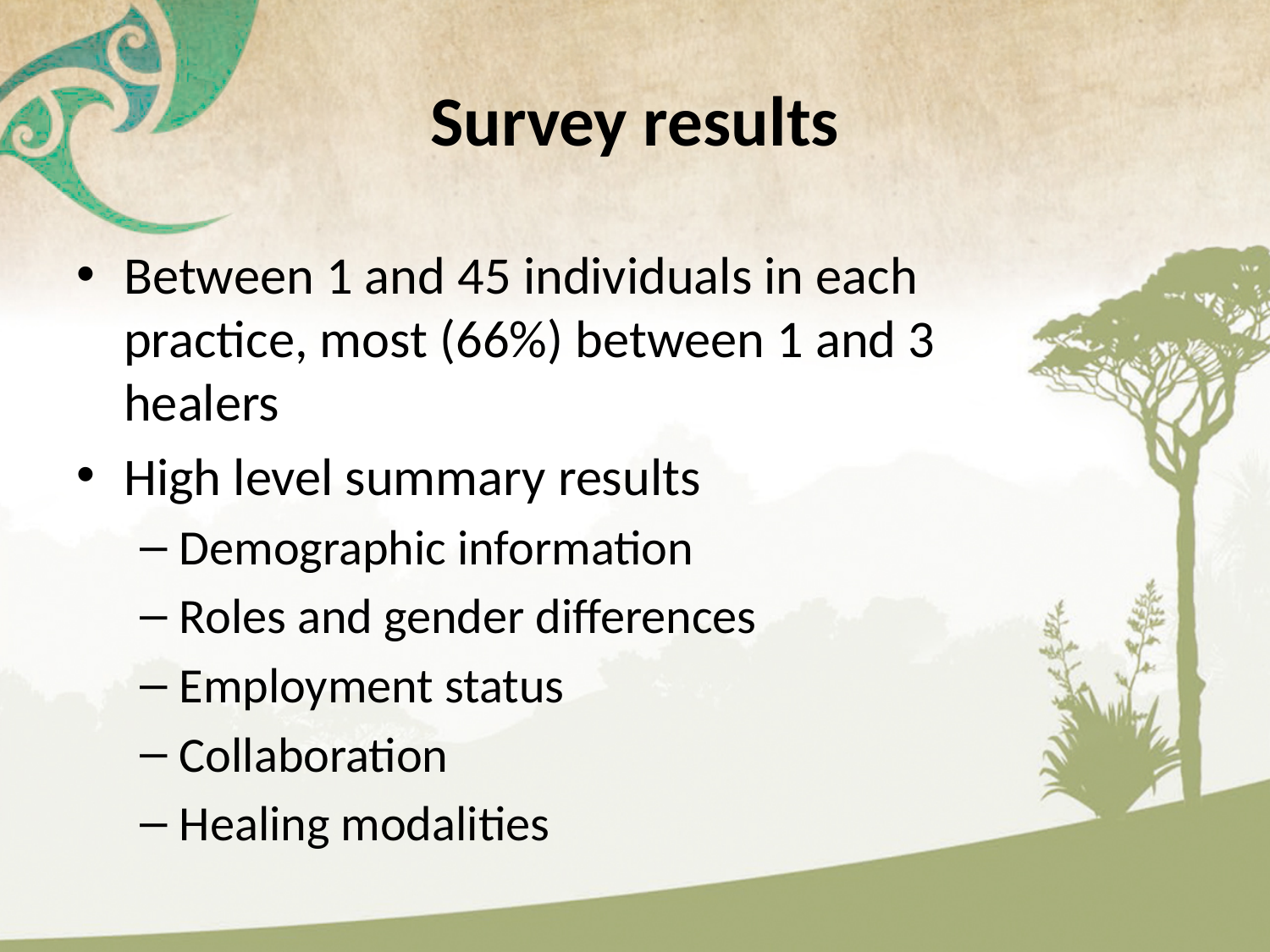

# Survey results
Between 1 and 45 individuals in each practice, most (66%) between 1 and 3 healers
High level summary results
Demographic information
Roles and gender differences
Employment status
Collaboration
Healing modalities